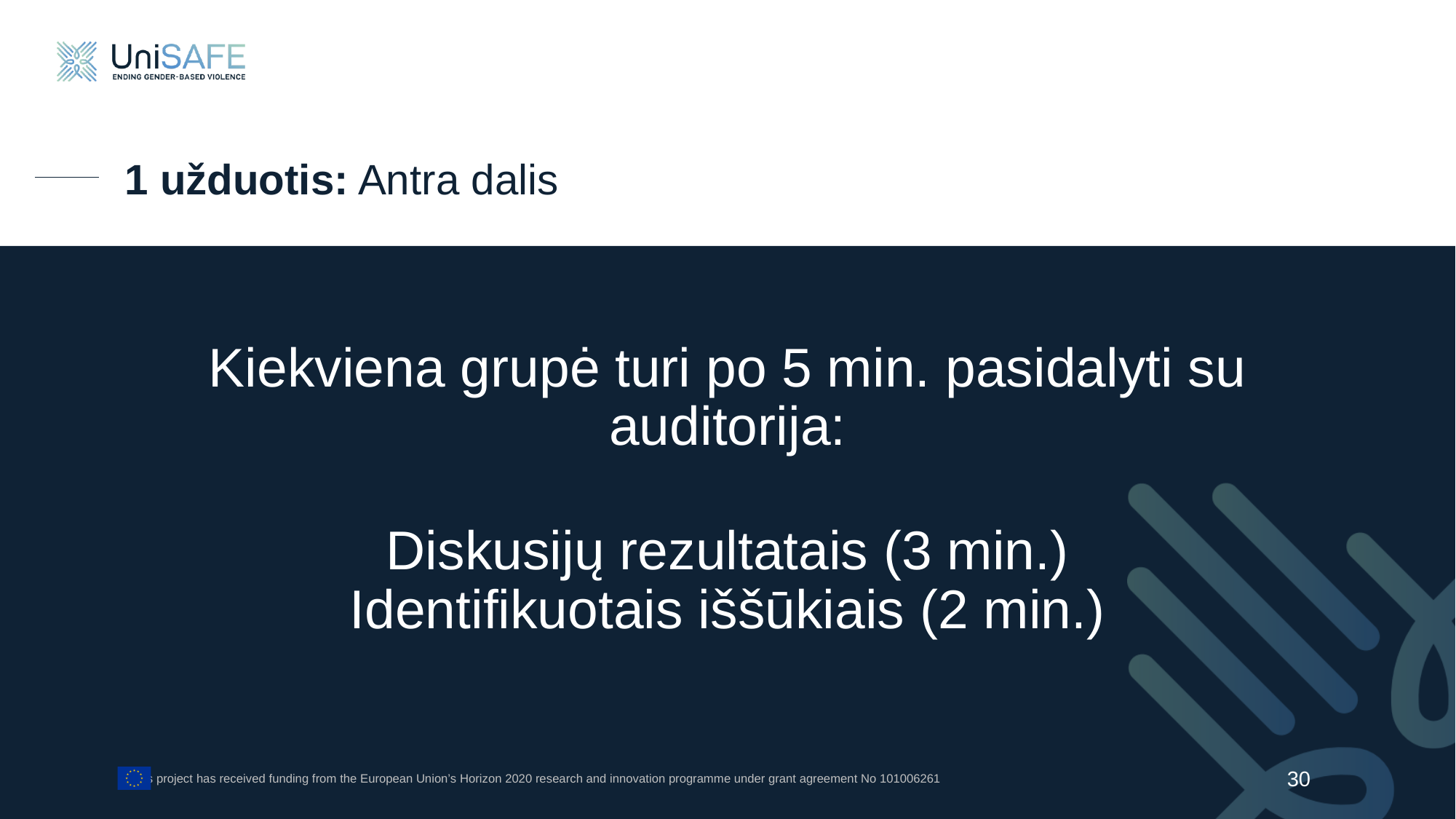

# 1 užduotis: Antra dalis
Kiekviena grupė turi po 5 min. pasidalyti su auditorija:
Diskusijų rezultatais (3 min.)
Identifikuotais iššūkiais (2 min.)